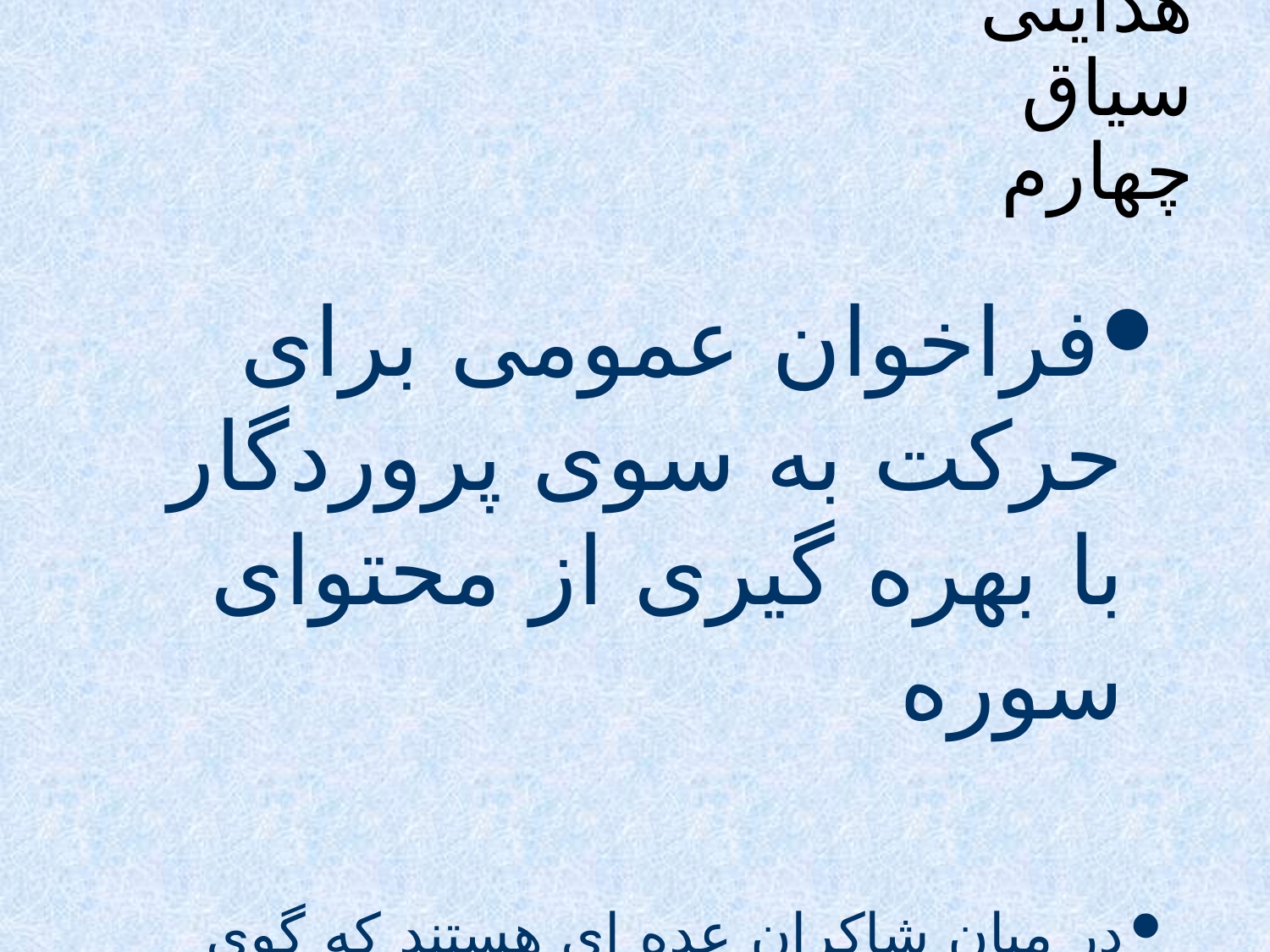

# جهت هدایتی سیاق چهارم
فراخوان عمومی برای حرکت به سوی پروردگار با بهره گیری از محتوای سوره
در میان شاکران عده ای هستند که گوی سبقت را از دیگران ربوده و به عنوان عبادالله مفتخر شده اند که بقیه شاکران باید با الگو قرار دادن آنها مسیر درست را بپیمایند، همچنین ناسپاسان مقابل هدایت گری رسول با قرآن ایستاده و تلاش دارند ایشان را به انفعال بکشند که رسول (و پیروانش) باید به پشتوانه وحیانی بودن قرآن صبر پیشه کرده و از آنها اطاعت نکند همه اینها پند است تا انسانها با استفاده از آن راه درست حرکت به سوی پروردگار را انتخاب کنند.